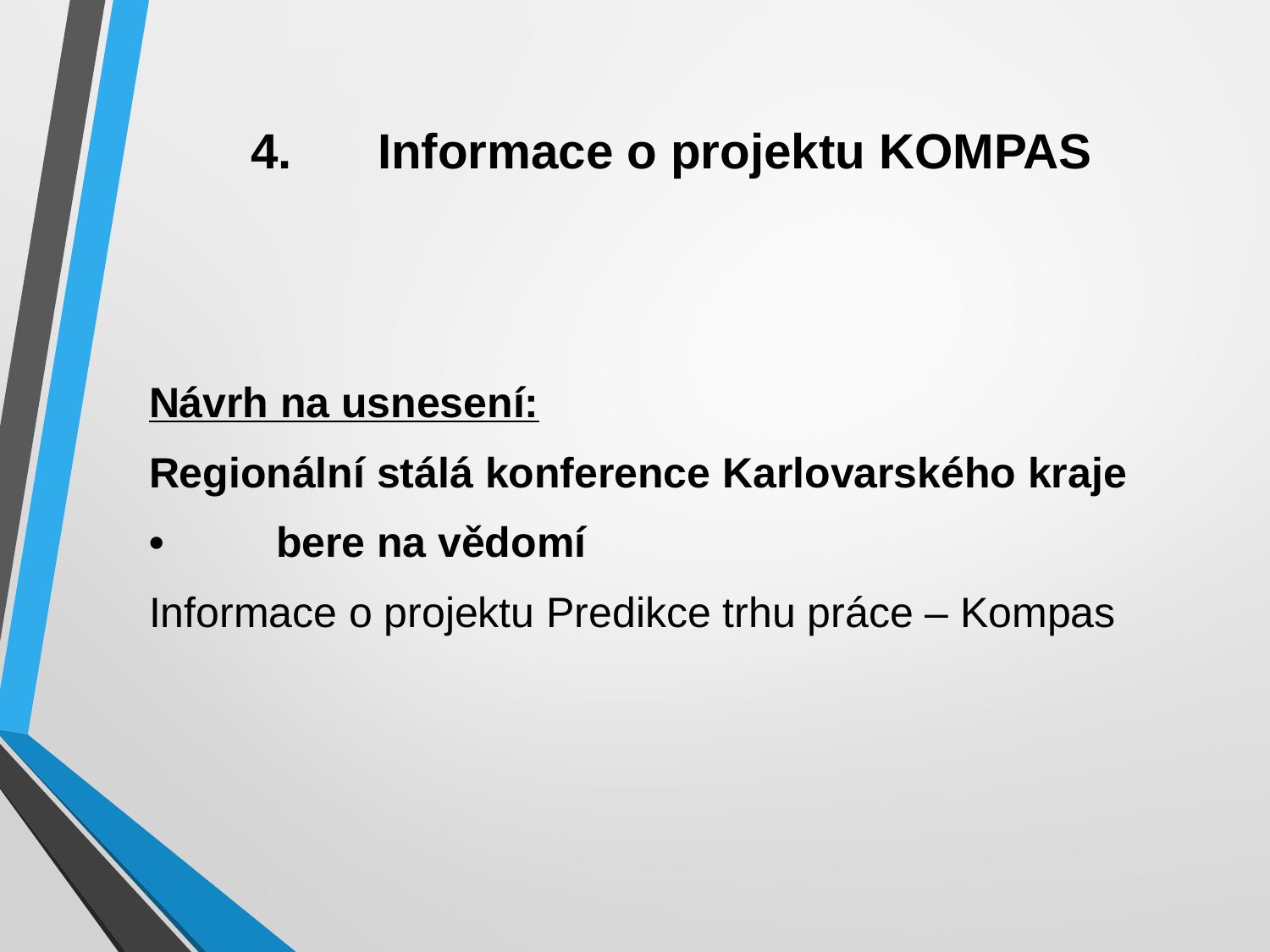

# 4.	Informace o projektu KOMPAS
Návrh na usnesení:
Regionální stálá konference Karlovarského kraje
•	bere na vědomí
Informace o projektu Predikce trhu práce – Kompas